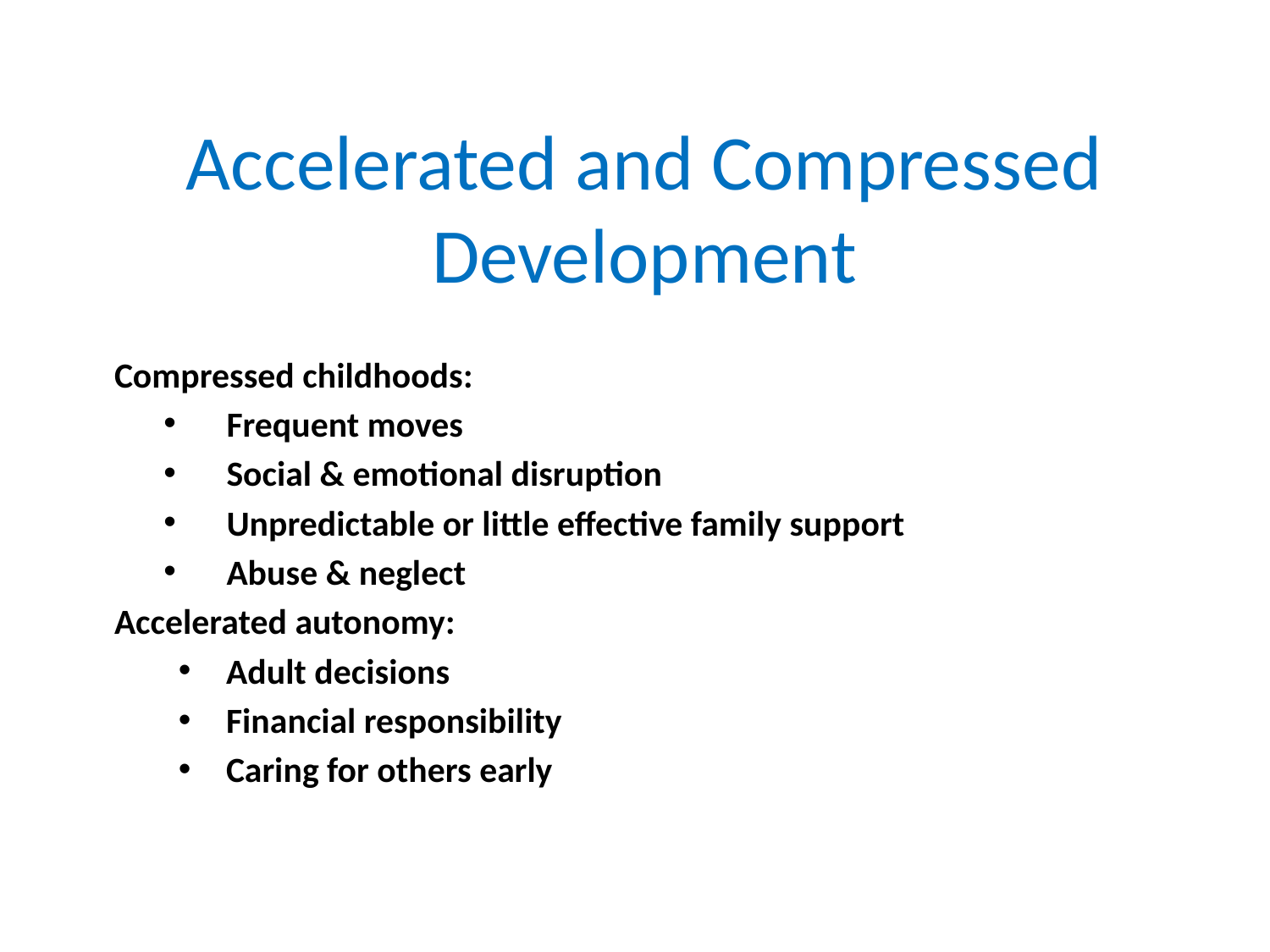

Accelerated and Compressed Development
Compressed childhoods:
Frequent moves
Social & emotional disruption
Unpredictable or little effective family support
Abuse & neglect
Accelerated autonomy:
Adult decisions
Financial responsibility
Caring for others early